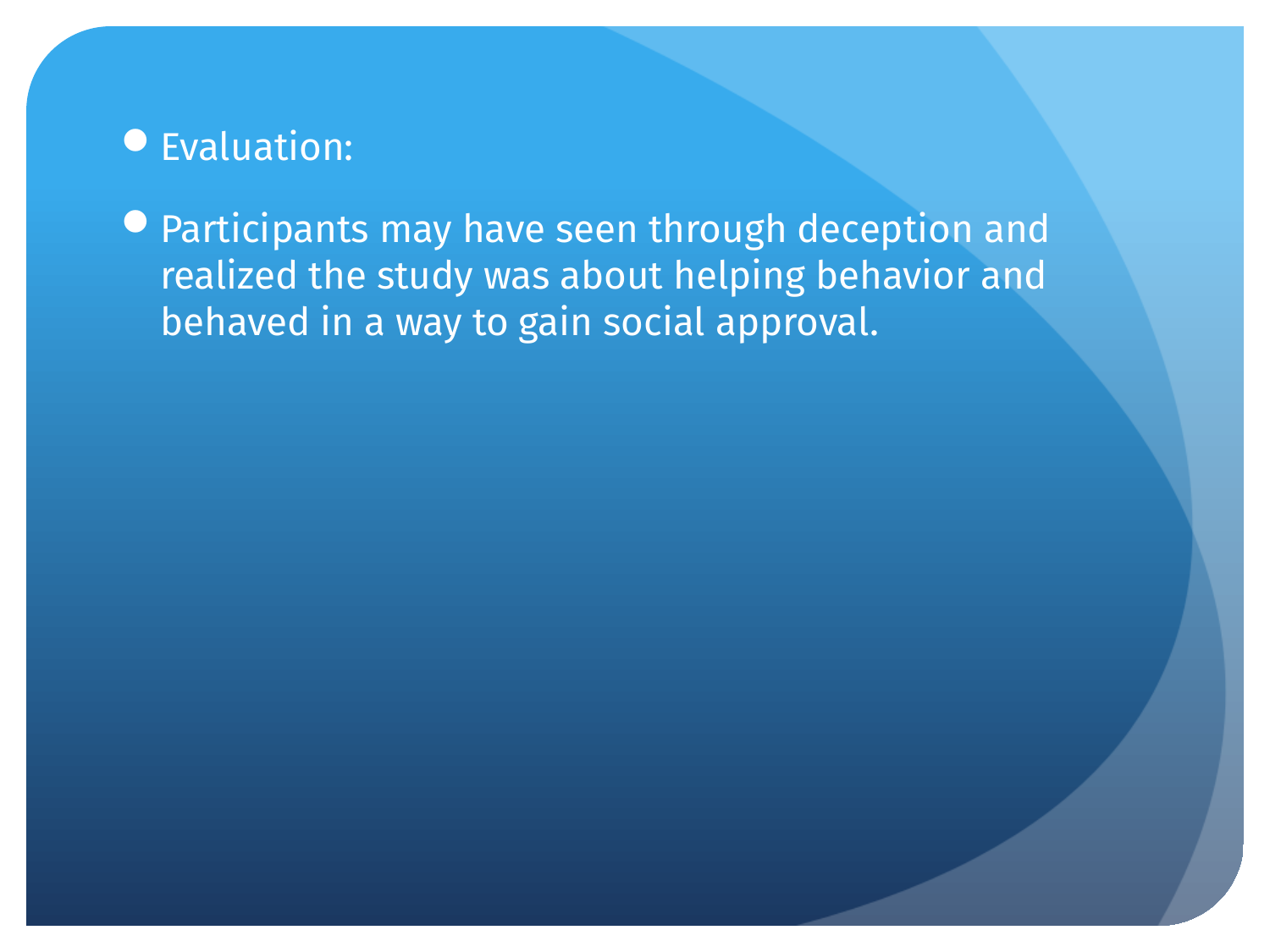

Evaluation:
Participants may have seen through deception and realized the study was about helping behavior and behaved in a way to gain social approval.